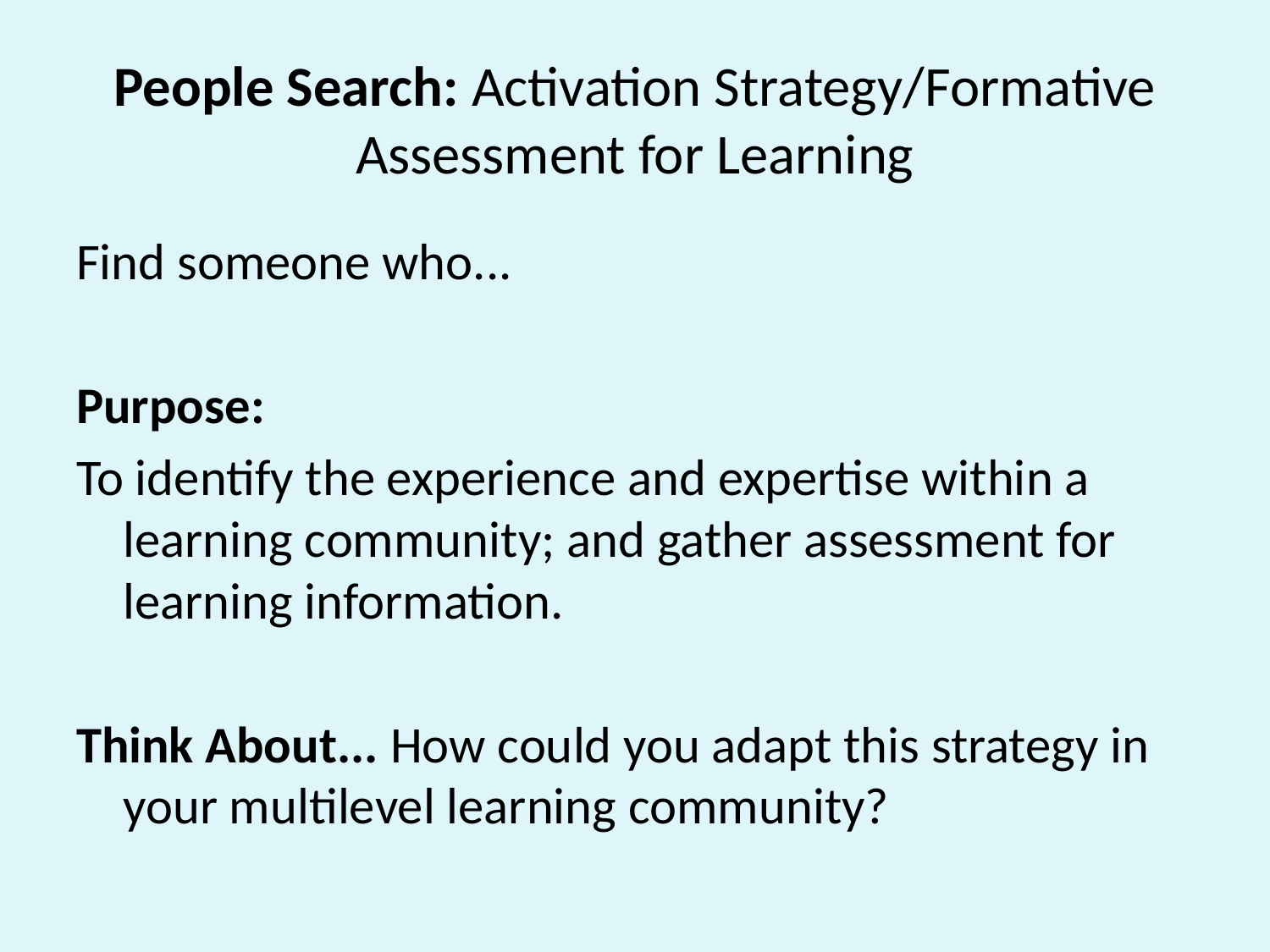

# People Search: Activation Strategy/Formative Assessment for Learning
Find someone who...

Purpose:
To identify the experience and expertise within a learning community; and gather assessment for learning information.

Think About... How could you adapt this strategy in your multilevel learning community?